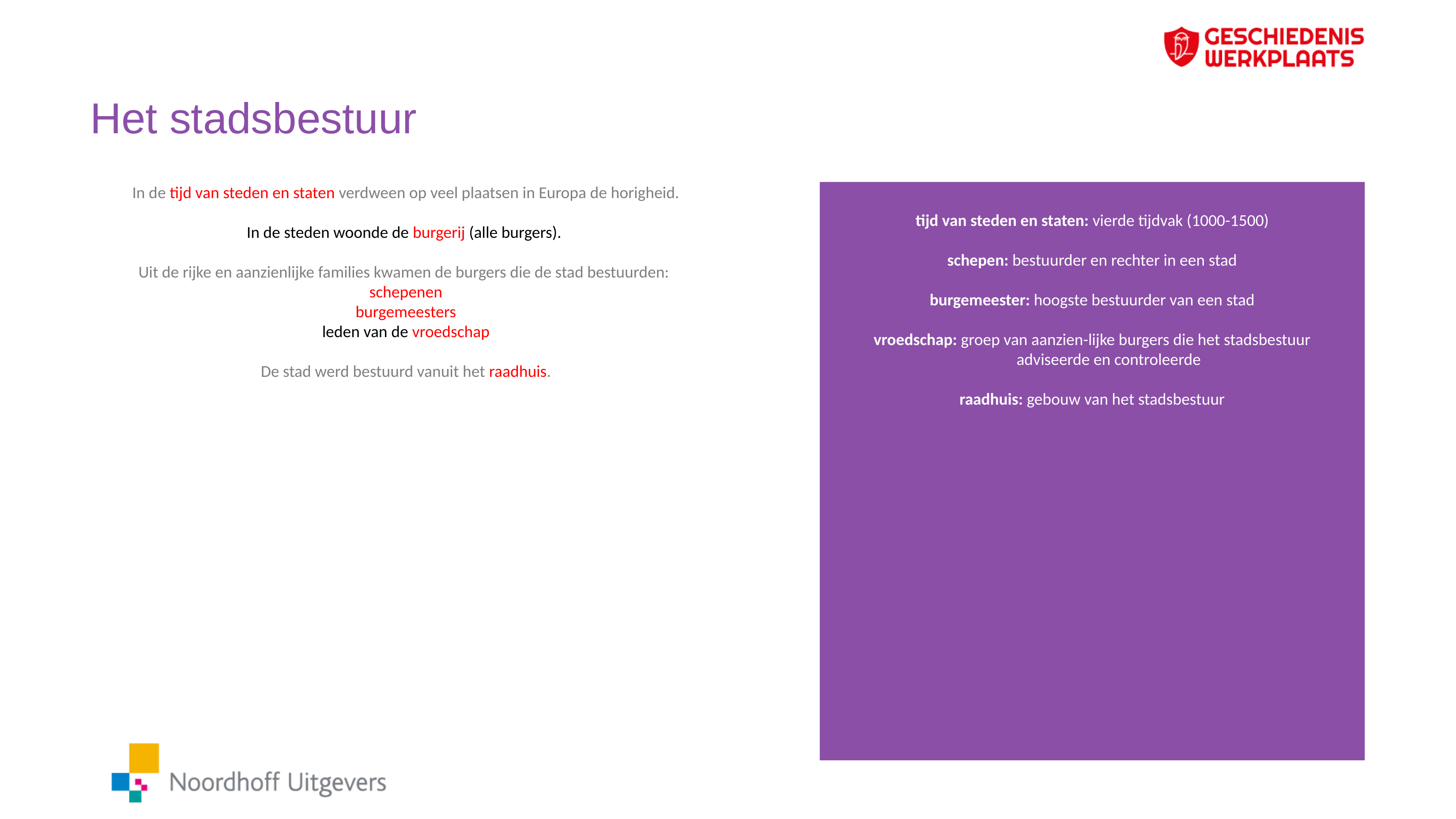

# Het stadsbestuur
tijd van steden en staten: vierde tijdvak (1000-1500)

schepen: bestuurder en rechter in een stad

burgemeester: hoogste bestuurder van een stad

vroedschap: groep van aanzien-lijke burgers die het stadsbestuur adviseerde en controleerde

raadhuis: gebouw van het stadsbestuur

In de tijd van steden en staten verdween op veel plaatsen in Europa de horigheid.

In de steden woonde de burgerij (alle burgers).

Uit de rijke en aanzienlijke families kwamen de burgers die de stad bestuurden:
schepenen
burgemeesters
leden van de vroedschap

De stad werd bestuurd vanuit het raadhuis.